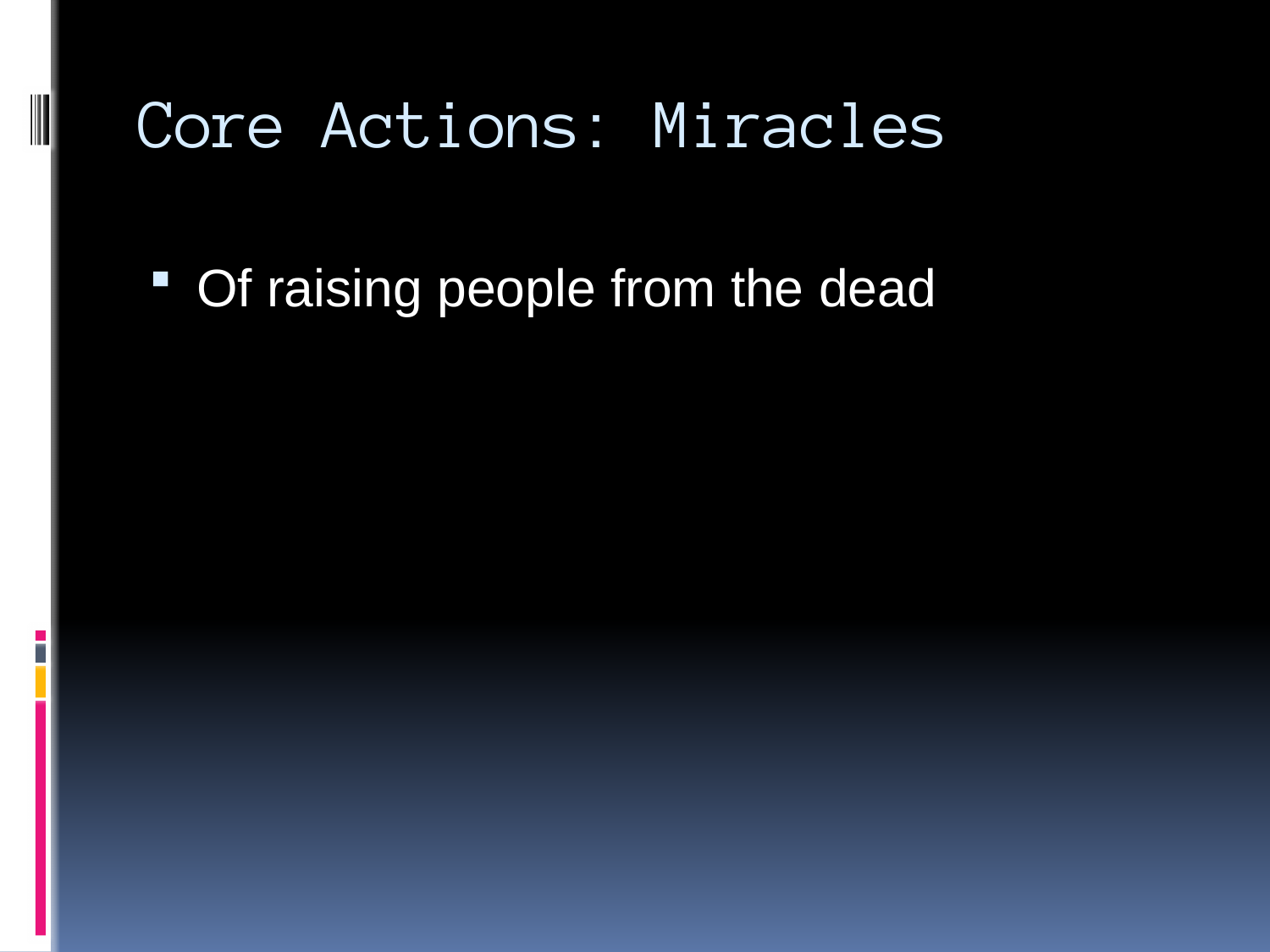

# Core Actions: Miracles
Of raising people from the dead